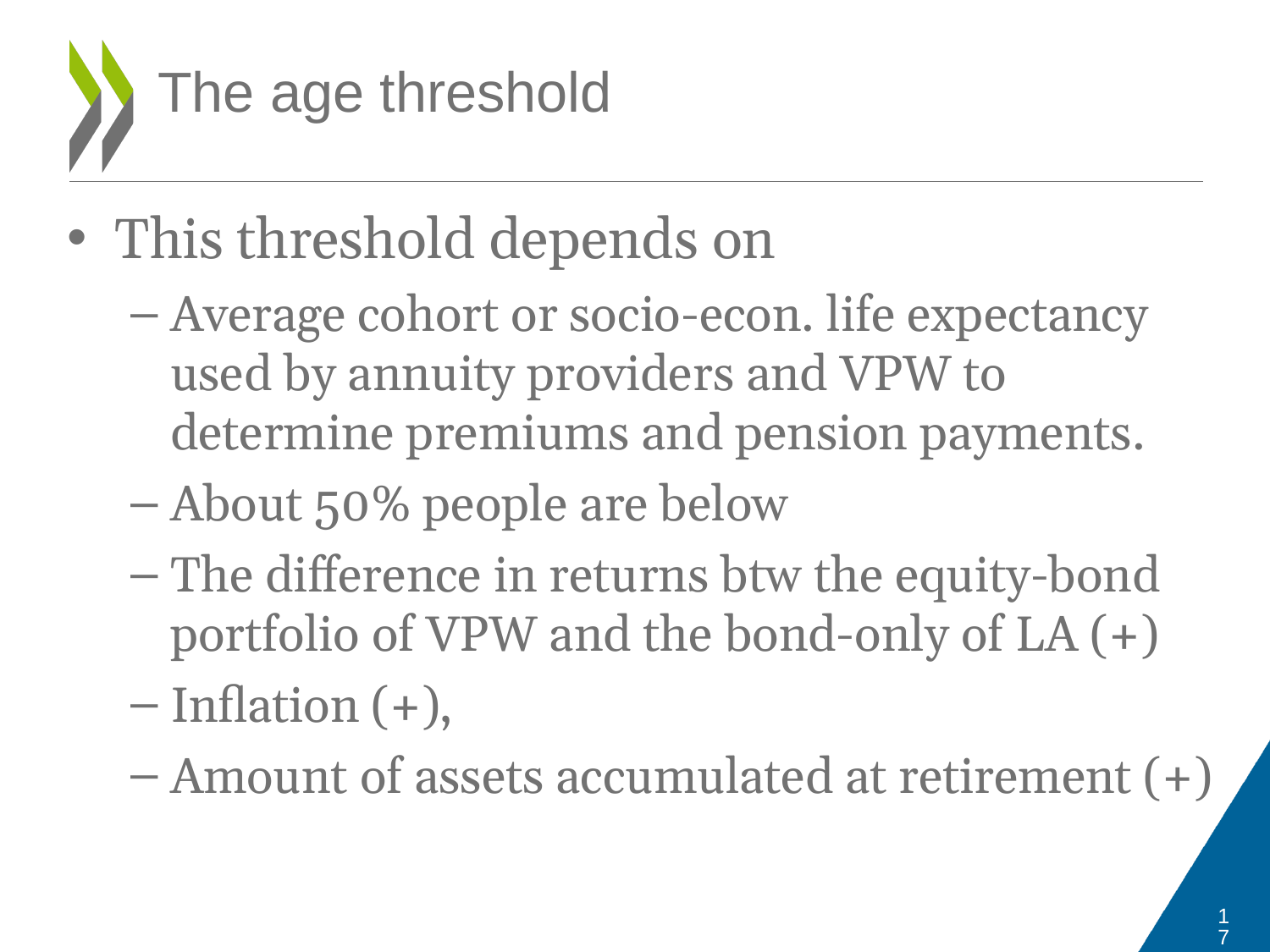

# The age threshold
This threshold depends on
Average cohort or socio-econ. life expectancy used by annuity providers and VPW to determine premiums and pension payments.
About 50% people are below
The difference in returns btw the equity-bond portfolio of VPW and the bond-only of LA (+)
Inflation (+),
Amount of assets accumulated at retirement (+)
17